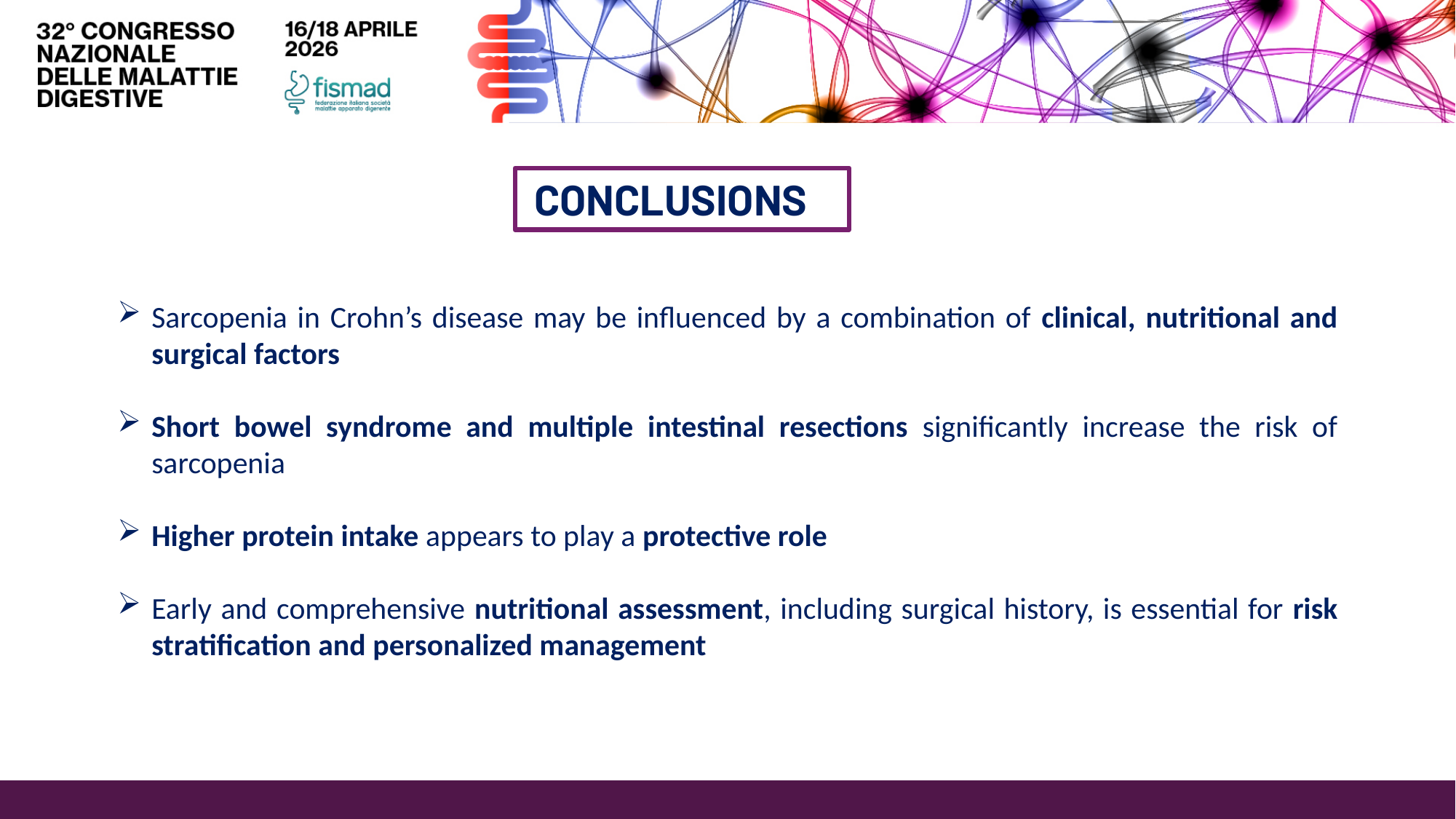

CONCLUSIONS

Sarcopenia in Crohn’s disease may be influenced by a combination of clinical, nutritional and surgical factors

Short bowel syndrome and multiple intestinal resections significantly increase the risk of sarcopenia

Higher protein intake appears to play a protective role

Early and comprehensive nutritional assessment, including surgical history, is essential for risk stratification and personalized management